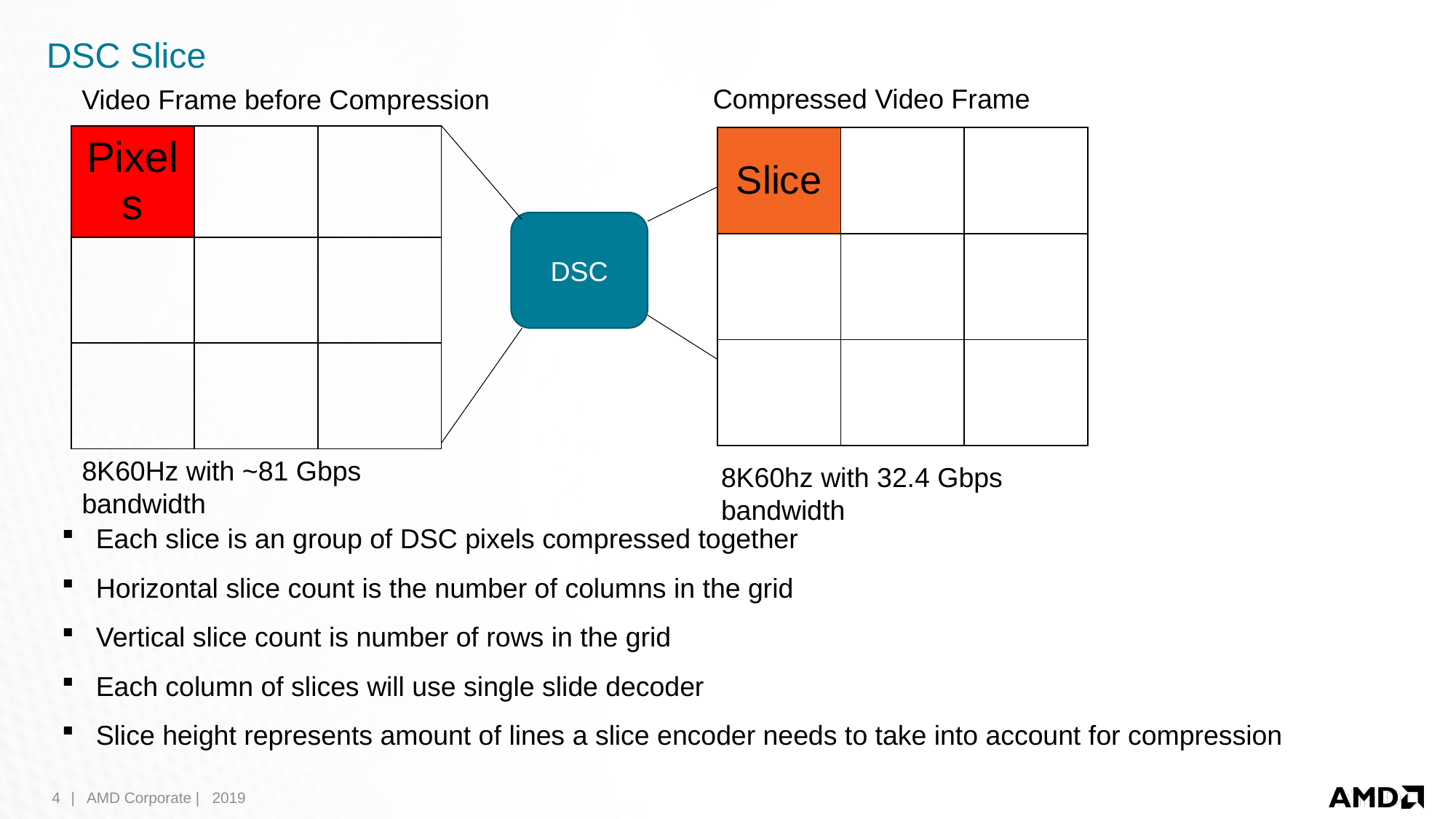

# DSC Slice

Compressed Video Frame
Video Frame before Compression
| Pixels |  |  |
| --- | --- | --- |
|  |  |  |
|  |  |  |
| Slice |  |  |
| --- | --- | --- |
|  |  |  |
|  |  |  |
DSC
8K60Hz with ~81 Gbps bandwidth
8K60hz with 32.4 Gbps bandwidth
Each slice is an group of DSC pixels compressed together
Horizontal slice count is the number of columns in the grid
Vertical slice count is number of rows in the grid
Each column of slices will use single slide decoder
Slice height represents amount of lines a slice encoder needs to take into account for compression
4
|   AMD Corporate |   2019